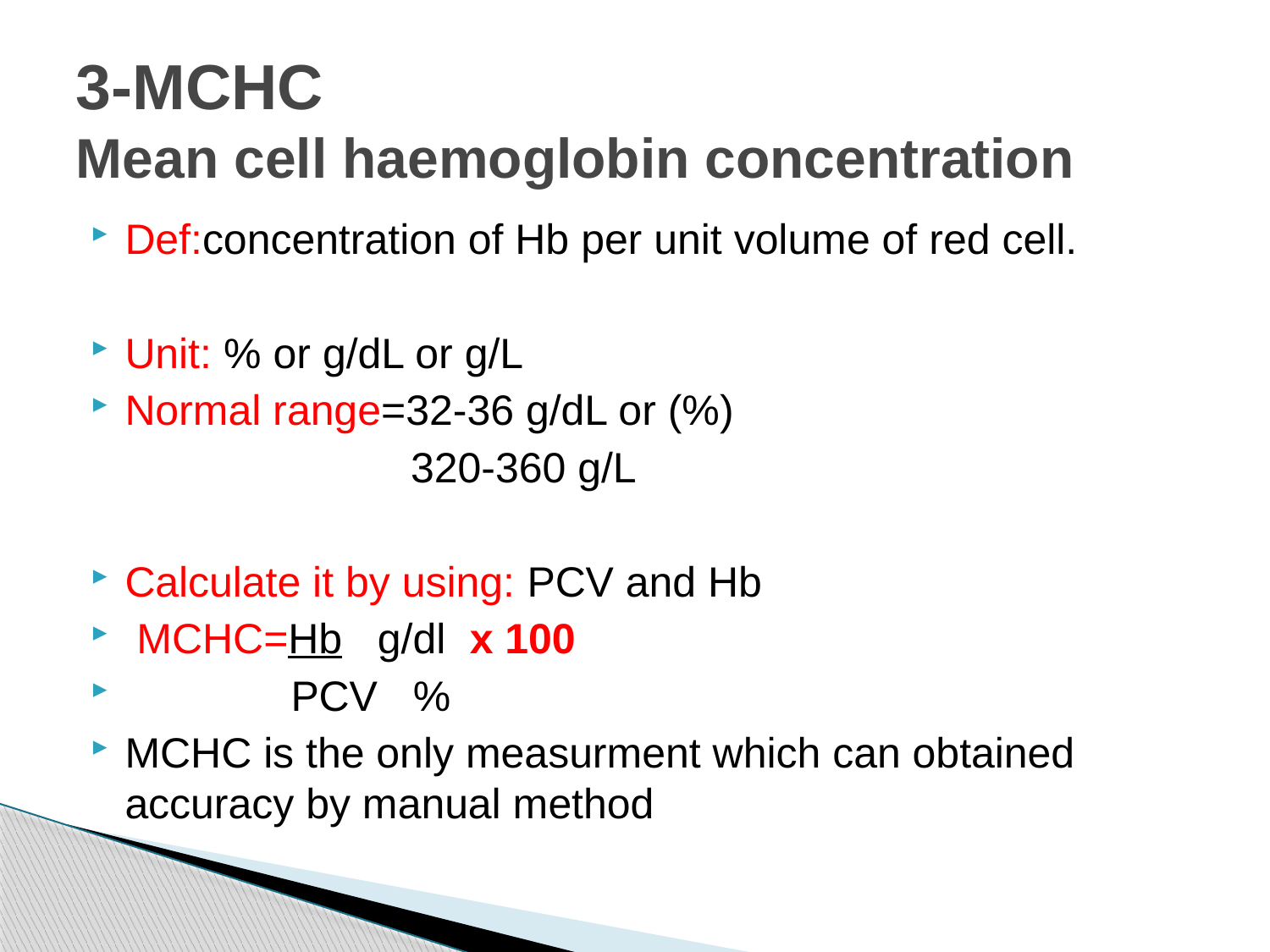

# 3-MCHC Mean cell haemoglobin concentration
Def:concentration of Hb per unit volume of red cell.

Unit: % or g/dL or g/L
Normal range=32-36 g/dL or (%)
                           320-360 g/L

Calculate it by using: PCV and Hb
 MCHC=Hb   g/dl  x 100
              PCV   %
MCHC is the only measurment which can obtained accuracy by manual method